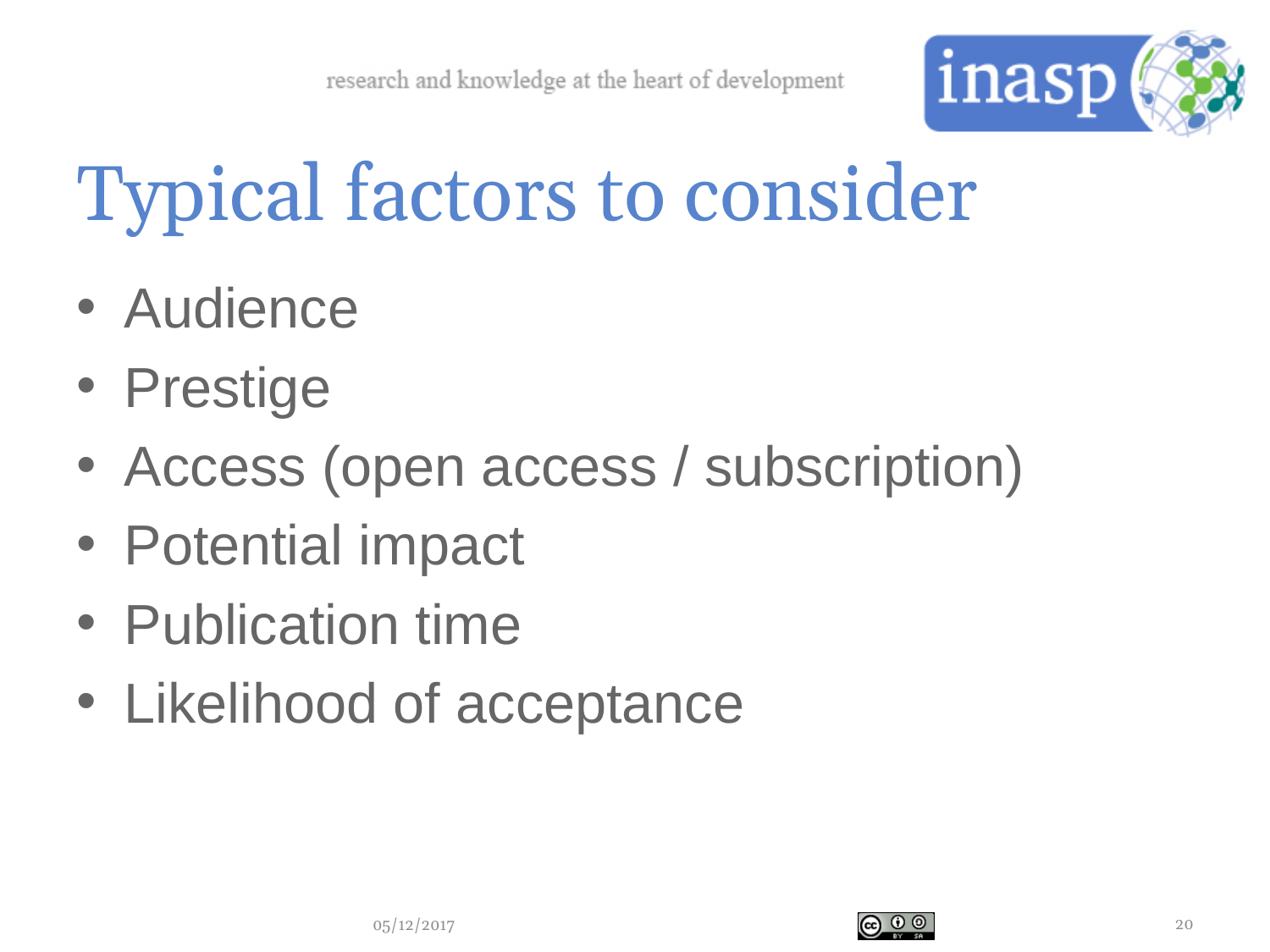

# Typical factors to consider
Audience
Prestige
Access (open access / subscription)
Potential impact
Publication time
Likelihood of acceptance
05/12/2017

20